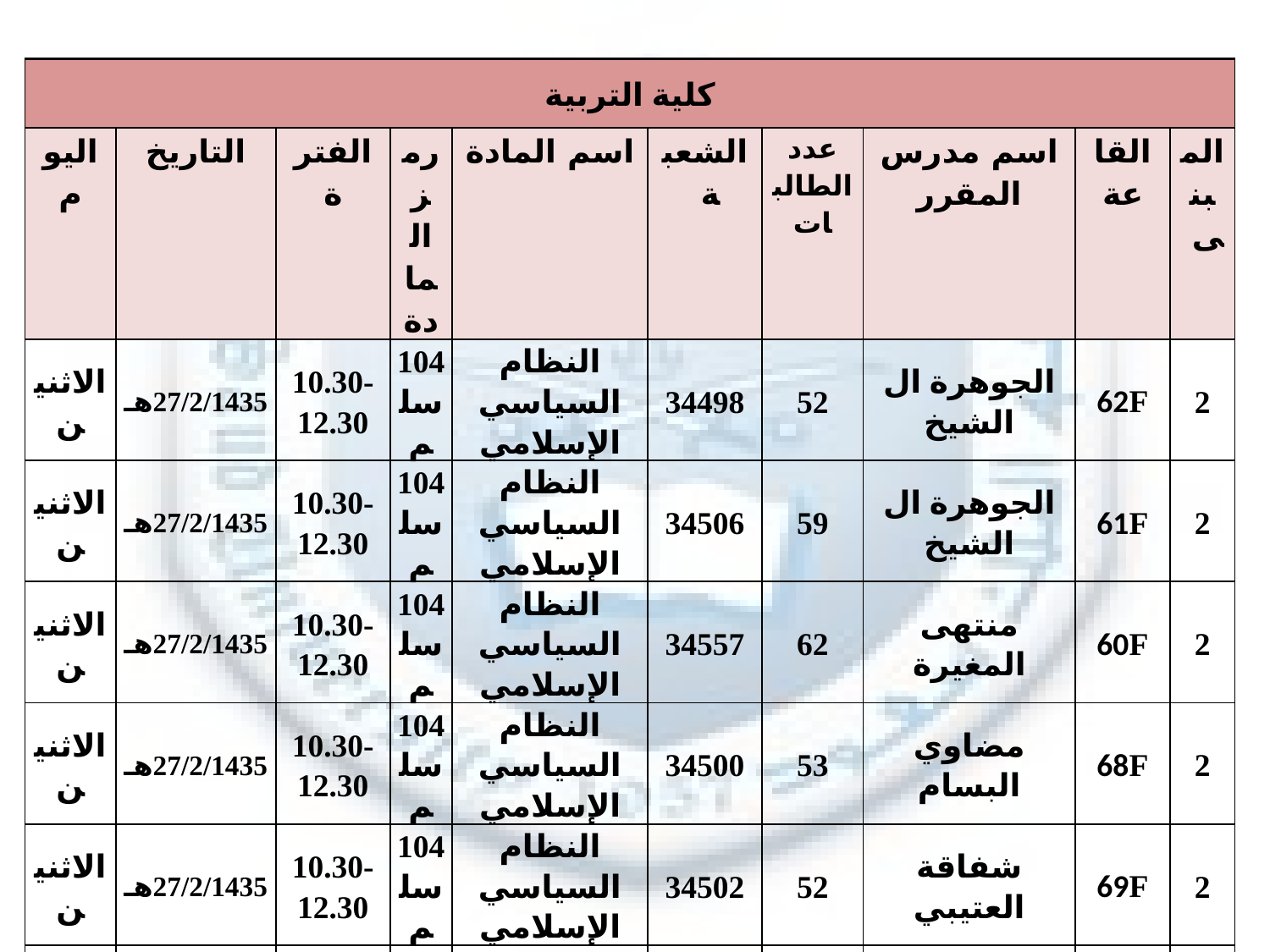

| كلية التربية |  |  |  |  |  |  |  |  |  |
| --- | --- | --- | --- | --- | --- | --- | --- | --- | --- |
| اليوم | التاريخ | الفترة | رمز المادة | اسم المادة | الشعبة | عدد الطالبات | اسم مدرس المقرر | القاعة | المبنى |
| الاثنين | 27/2/1435هـ | 10.30-12.30 | 104 سلم | النظام السياسي الإسلامي | 34498 | 52 | الجوهرة ال الشيخ | 62F | 2 |
| الاثنين | 27/2/1435هـ | 10.30-12.30 | 104 سلم | النظام السياسي الإسلامي | 34506 | 59 | الجوهرة ال الشيخ | 61F | 2 |
| الاثنين | 27/2/1435هـ | 10.30-12.30 | 104 سلم | النظام السياسي الإسلامي | 34557 | 62 | منتهى المغيرة | 60F | 2 |
| الاثنين | 27/2/1435هـ | 10.30-12.30 | 104 سلم | النظام السياسي الإسلامي | 34500 | 53 | مضاوي البسام | 68F | 2 |
| الاثنين | 27/2/1435هـ | 10.30-12.30 | 104 سلم | النظام السياسي الإسلامي | 34502 | 52 | شفاقة العتيبي | 69F | 2 |
| الاثنين | 27/2/1435هـ | 10.30-12.30 | 104 سلم | النظام السياسي الإسلامي | 34505 | 57 | شفاقة العتيبي | 70F | 2 |